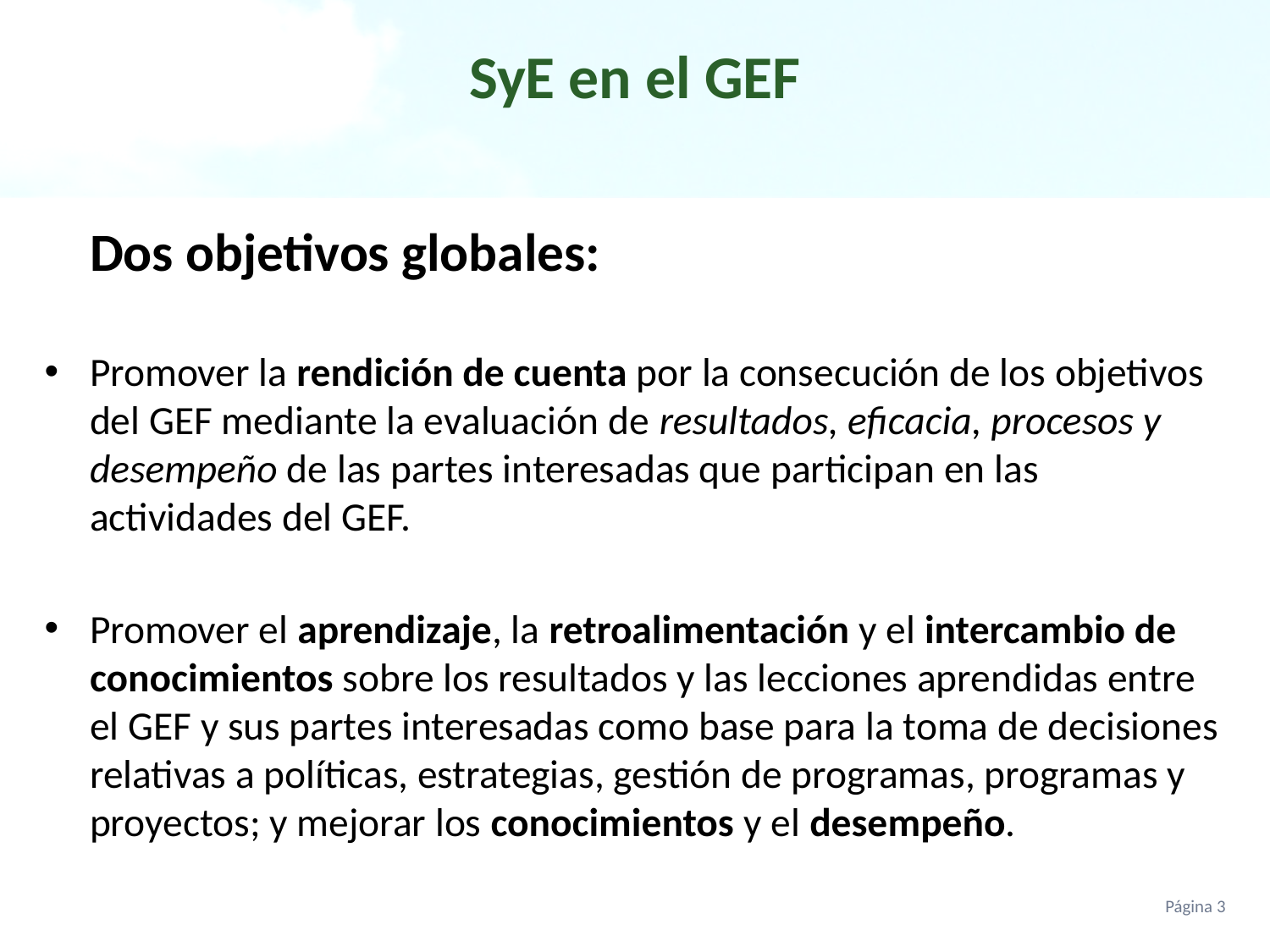

# SyE en el GEF
	Dos objetivos globales:

Promover la rendición de cuenta por la consecución de los objetivos del GEF mediante la evaluación de resultados, eficacia, procesos y desempeño de las partes interesadas que participan en las actividades del GEF.

Promover el aprendizaje, la retroalimentación y el intercambio de conocimientos sobre los resultados y las lecciones aprendidas entre el GEF y sus partes interesadas como base para la toma de decisiones relativas a políticas, estrategias, gestión de programas, programas y proyectos; y mejorar los conocimientos y el desempeño.